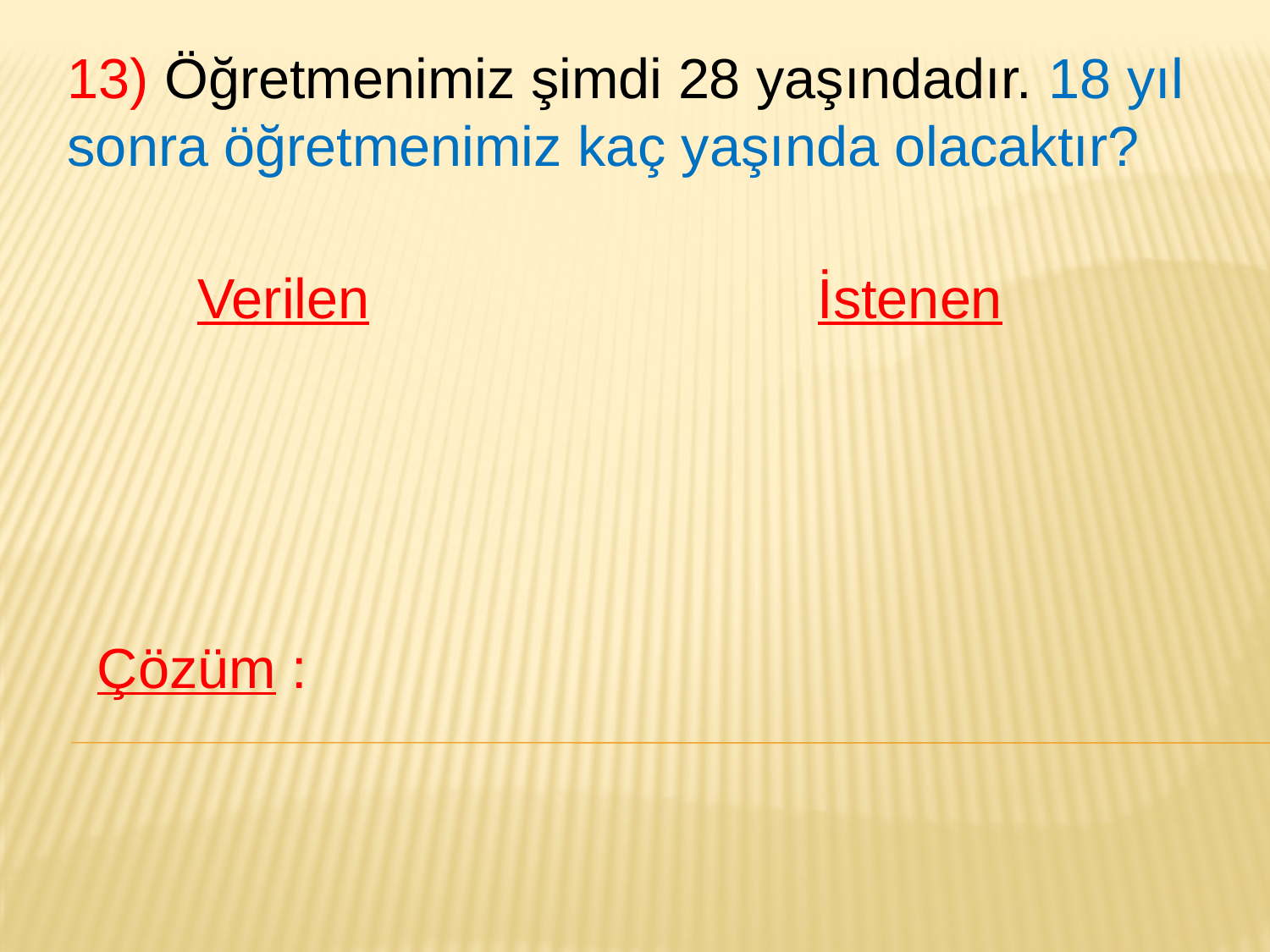

13) Öğretmenimiz şimdi 28 yaşındadır. 18 yıl sonra öğretmenimiz kaç yaşında olacaktır?

Verilen
İstenen
Çözüm :